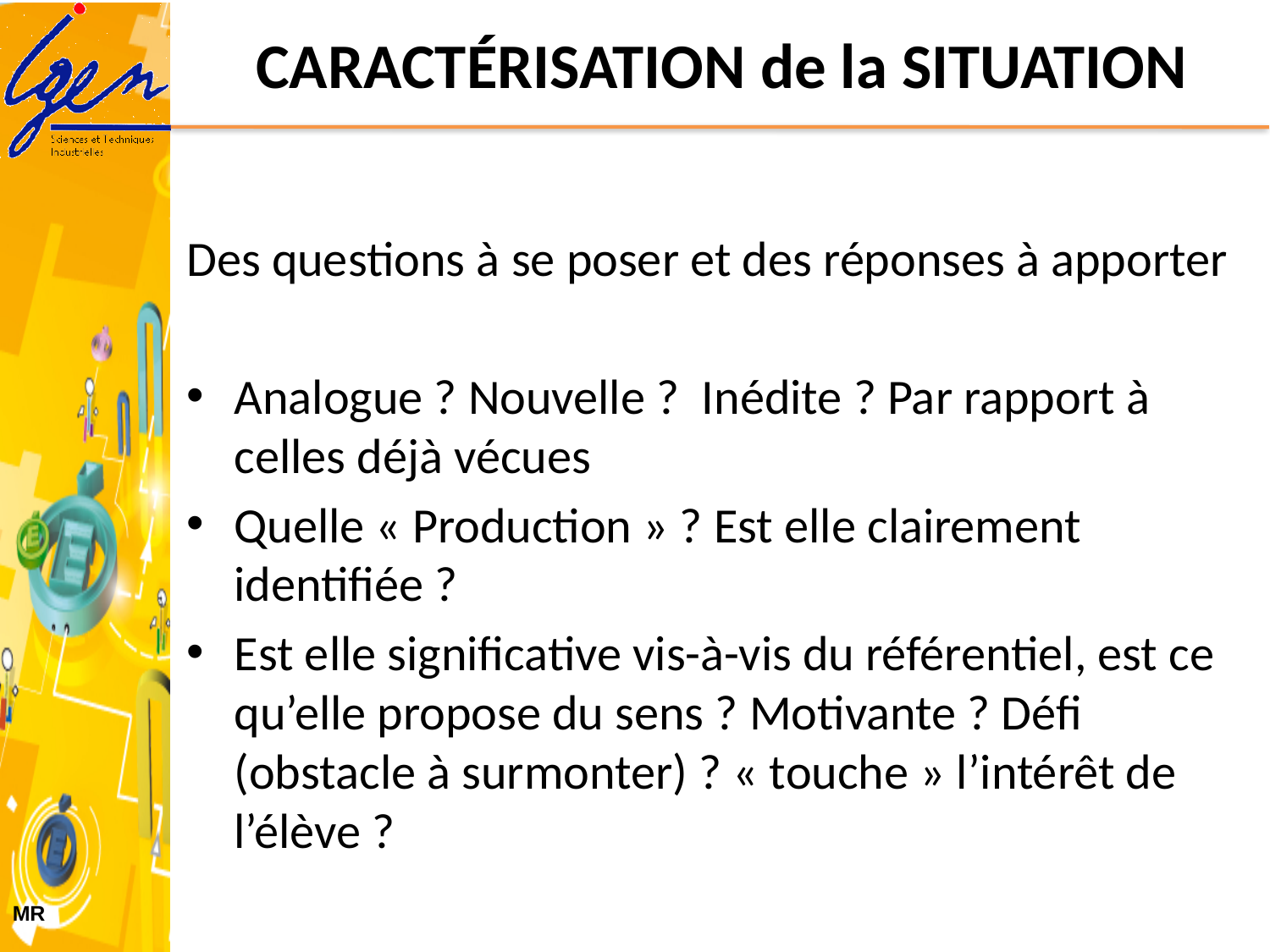

# CARACTÉRISATION de la SITUATION

Des questions à se poser et des réponses à apporter

Analogue ? Nouvelle ?  Inédite ? Par rapport à celles déjà vécues
Quelle « Production » ? Est elle clairement identifiée ?
Est elle significative vis-à-vis du référentiel, est ce qu’elle propose du sens ? Motivante ? Défi (obstacle à surmonter) ? « touche » l’intérêt de l’élève ?